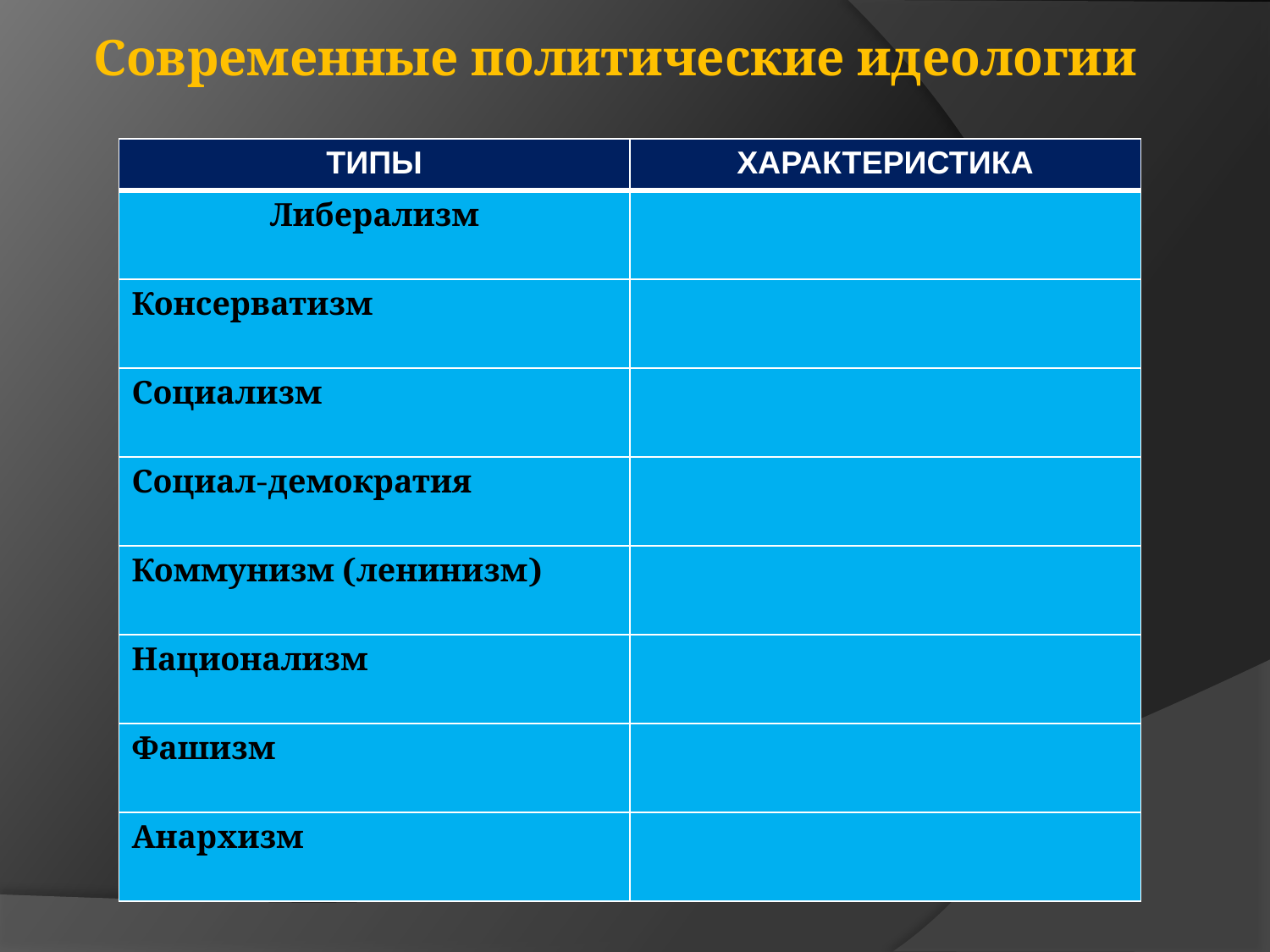

Современные политические идеологии
| ТИПЫ | ХАРАКТЕРИСТИКА |
| --- | --- |
| Либерализм |  |
| Консерватизм |  |
| Социализм |  |
| Социал-демократия |  |
| Коммунизм (ленинизм) |  |
| Национализм |  |
| Фашизм |  |
| Анархизм |  |